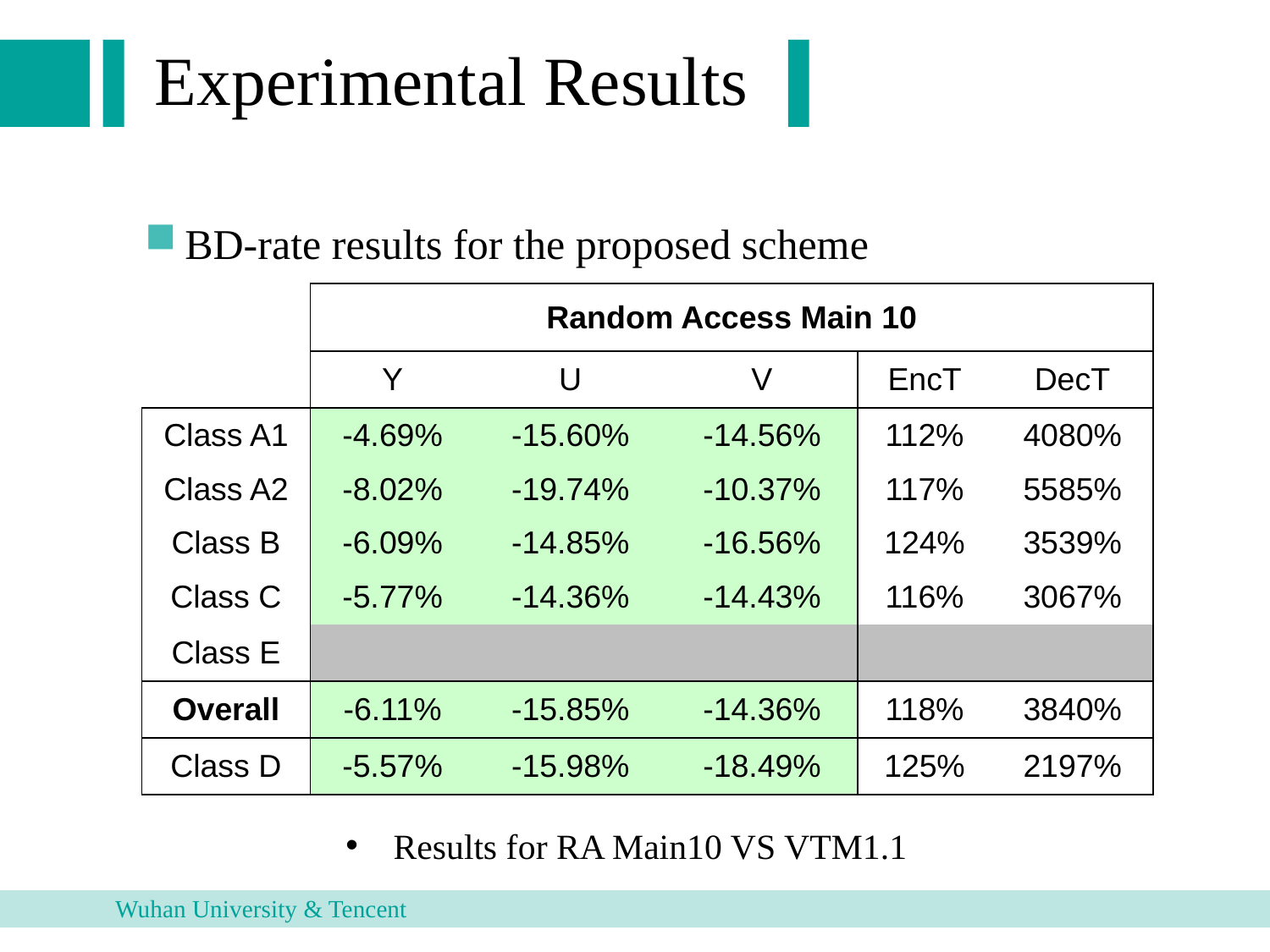

Experimental Results
BD-rate results for the proposed scheme
|  | Random Access Main 10 |  |  |  |  |
| --- | --- | --- | --- | --- | --- |
|  | Y | U | V | EncT | DecT |
| Class A1 | -4.69% | -15.60% | -14.56% | 112% | 4080% |
| Class A2 | -8.02% | -19.74% | -10.37% | 117% | 5585% |
| Class B | -6.09% | -14.85% | -16.56% | 124% | 3539% |
| Class C | -5.77% | -14.36% | -14.43% | 116% | 3067% |
| Class E |  |  |  |  |  |
| Overall | -6.11% | -15.85% | -14.36% | 118% | 3840% |
| Class D | -5.57% | -15.98% | -18.49% | 125% | 2197% |
Results for RA Main10 VS VTM1.1